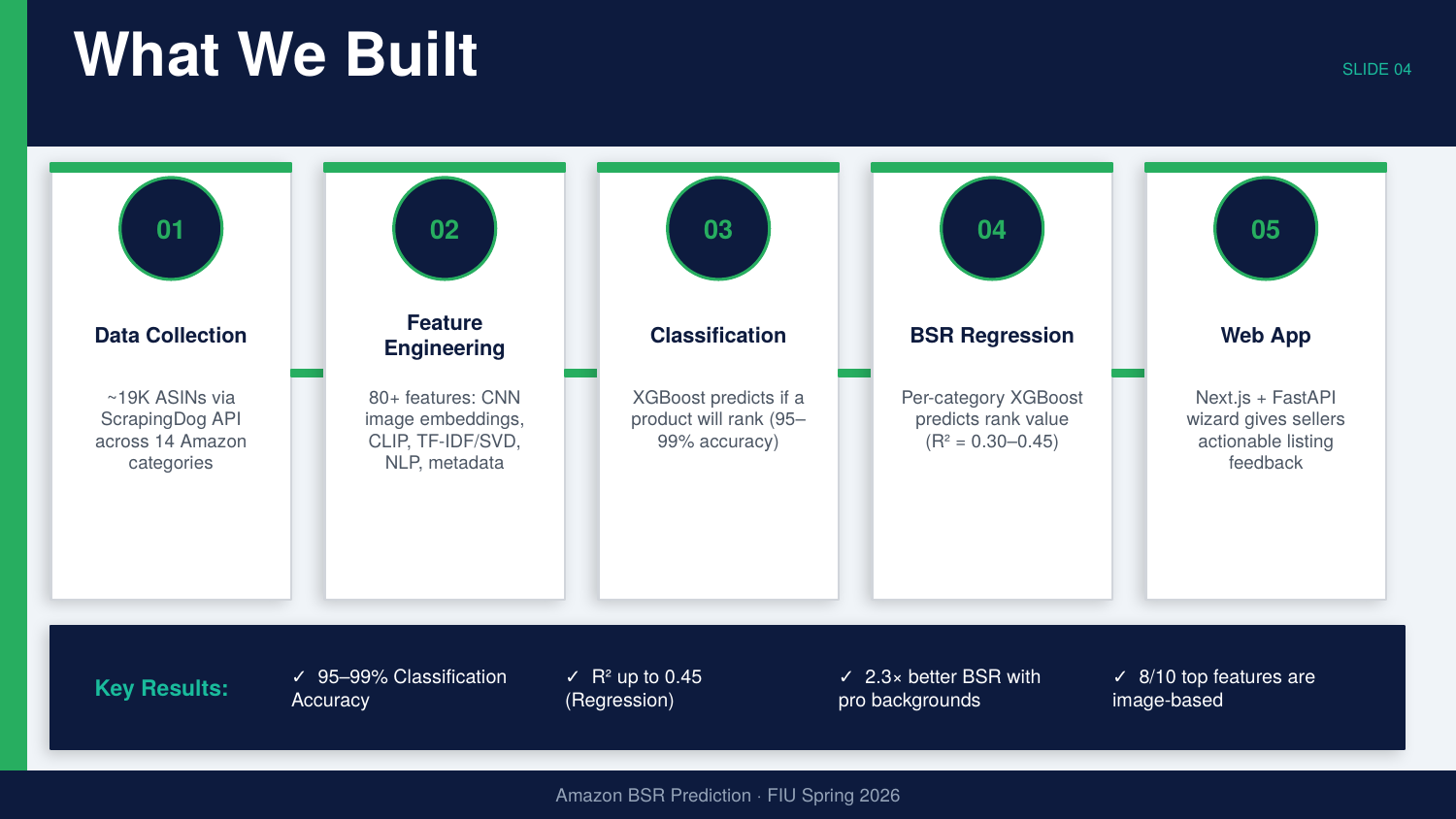

What We Built
SLIDE 04

01

02

03

04

05
Data Collection
Feature Engineering
Classification
BSR Regression
Web App

~19K ASINs via ScrapingDog API across 14 Amazon categories
80+ features: CNN image embeddings, CLIP, TF-IDF/SVD, NLP, metadata
XGBoost predicts if a product will rank (95–99% accuracy)
Per-category XGBoost predicts rank value (R² = 0.30–0.45)
Next.js + FastAPI wizard gives sellers actionable listing feedback

Key Results:
✓  95–99% Classification Accuracy
✓  R² up to 0.45 (Regression)
✓  2.3× better BSR with pro backgrounds
✓  8/10 top features are image-based

Amazon BSR Prediction · FIU Spring 2026